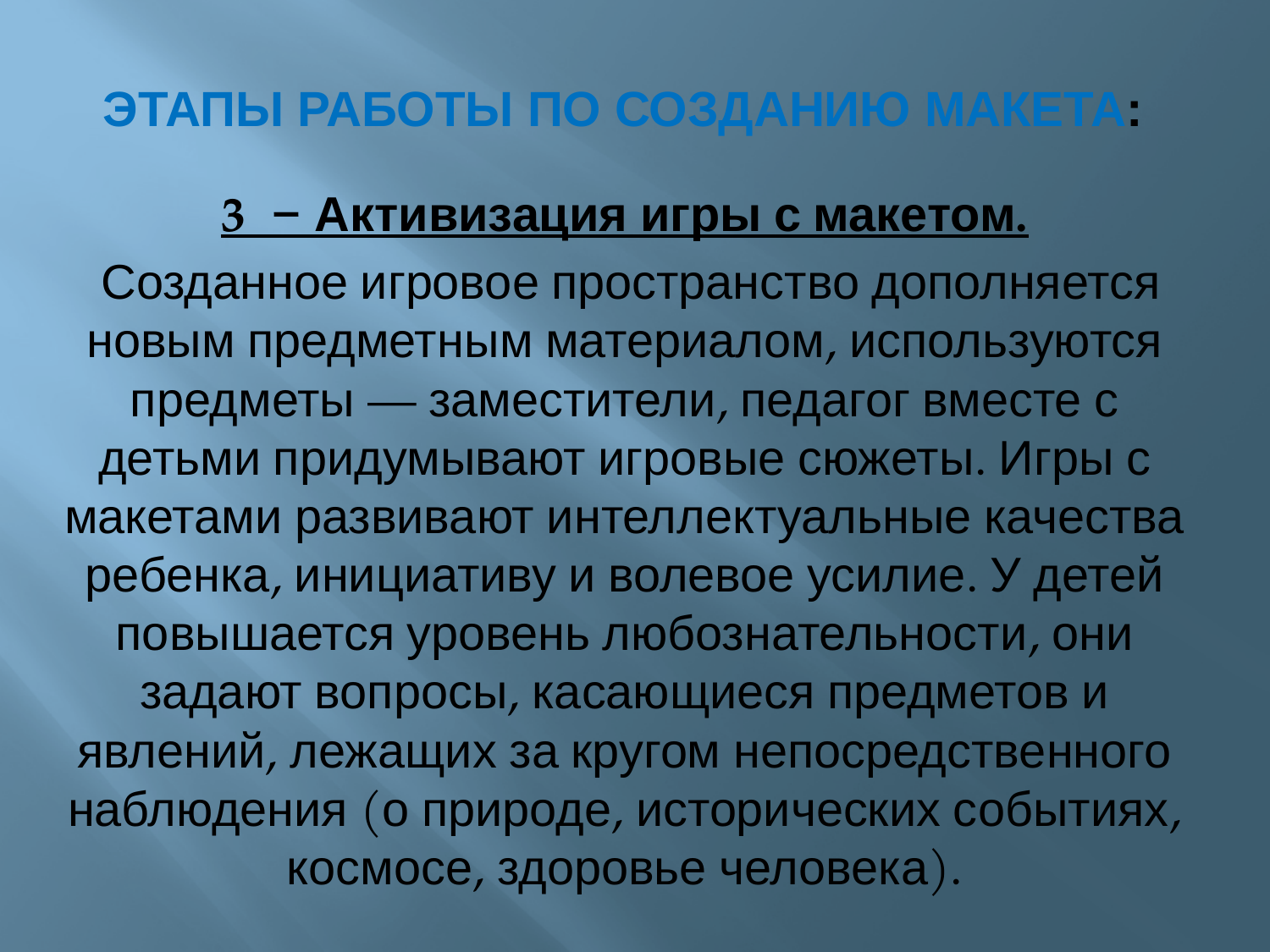

# Этапы работы по созданию макета:
3  ‒ Активизация игры с макетом.
 Созданное игровое пространство дополняется новым предметным материалом, используются предметы — заместители, педагог вместе с детьми придумывают игровые сюжеты. Игры с макетами развивают интеллектуальные качества ребенка, инициативу и волевое усилие. У детей повышается уровень любознательности, они задают вопросы, касающиеся предметов и явлений, лежащих за кругом непосредственного наблюдения (о природе, исторических событиях, космосе, здоровье человека).